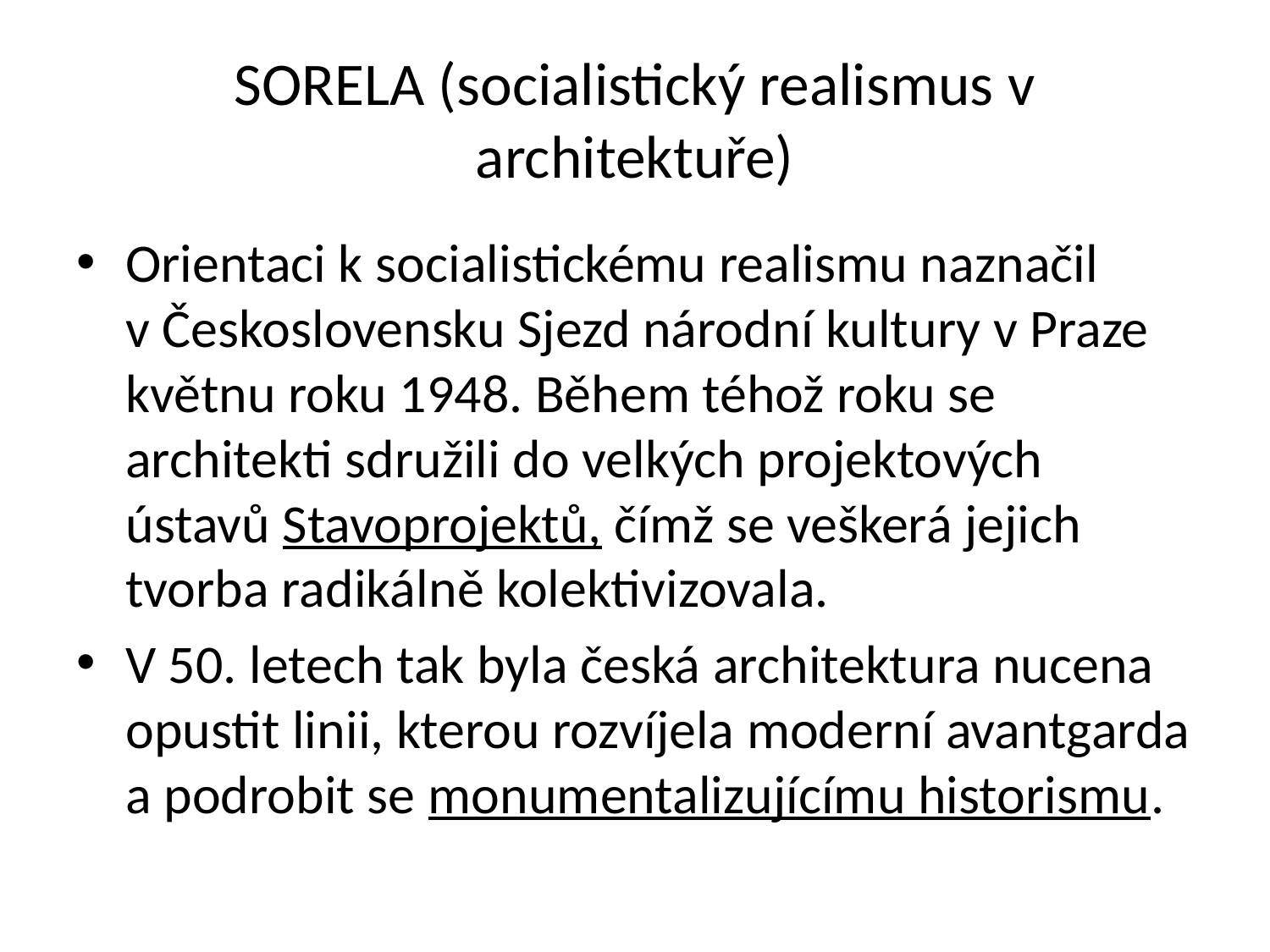

# SORELA (socialistický realismus v architektuře)
Orientaci k socialistickému realismu naznačil v Československu Sjezd národní kultury v Praze  květnu roku 1948. Během téhož roku se architekti sdružili do velkých projektových ústavů Stavoprojektů, čímž se veškerá jejich tvorba radikálně kolektivizovala.
V 50. letech tak byla česká architektura nucena opustit linii, kterou rozvíjela moderní avantgarda a podrobit se monumentalizujícímu historismu.